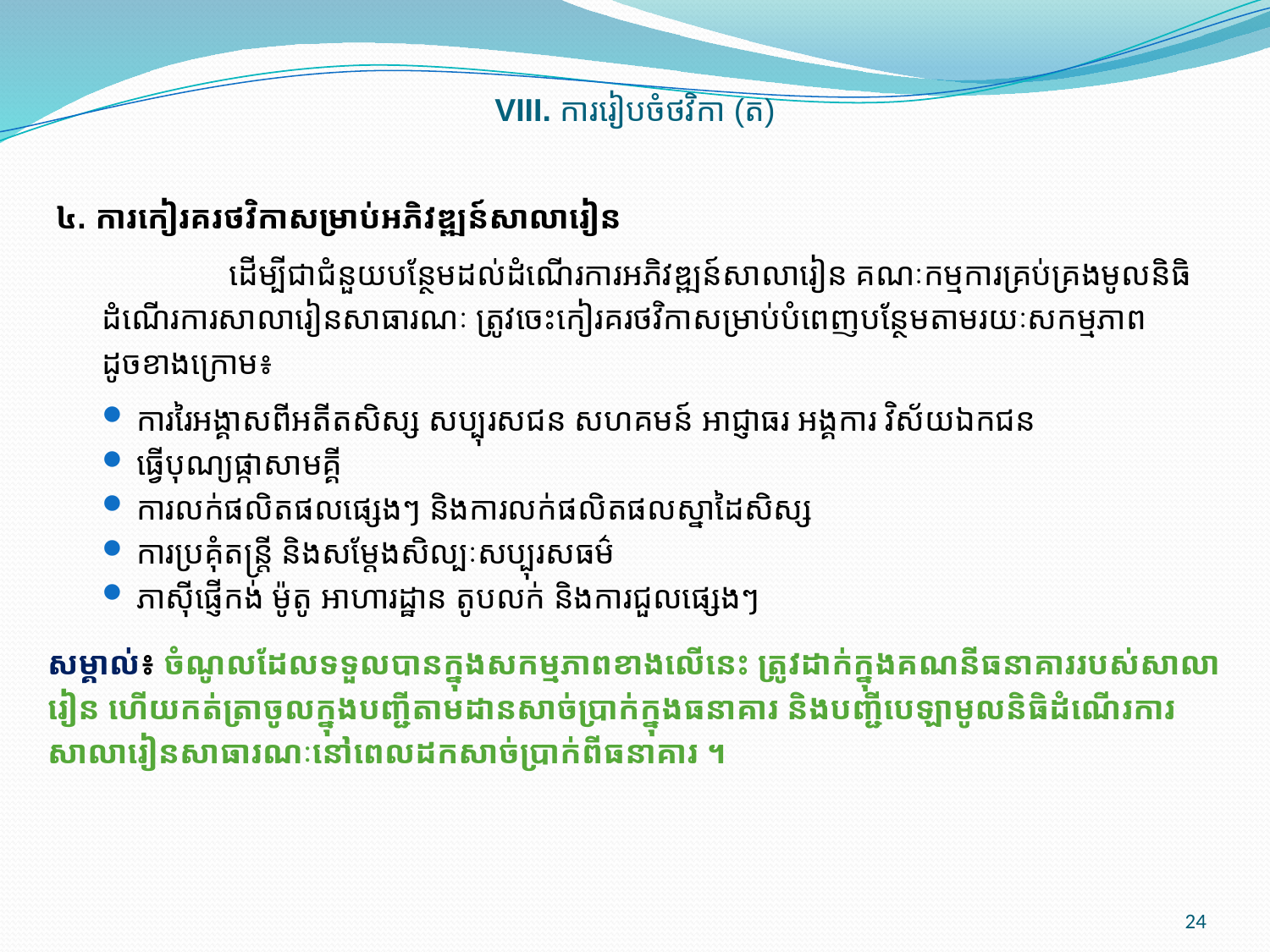

# VIII. ការរៀបចំថវិកា (ត)

 ៤. ការកៀរគរថវិកាសម្រាប់អភិវឌ្ឍន៍សាលារៀន

	ដើម្បីជាជំនួយបន្ថែមដល់ដំណើរការអភិវឌ្ឍន៍សាលារៀន គណៈកម្មការគ្រប់គ្រងមូលនិធិ
ដំណើរការសាលារៀនសាធារណៈ ត្រូវចេះកៀរគរថវិកាសម្រាប់បំពេញបន្ថែមតាមរយៈសកម្មភាព
ដូចខាងក្រោម៖

ការរៃអង្គាសពីអតីតសិស្ស សប្បុរសជន សហគមន៍ អាជ្ញាធរ អង្គការ វិស័យឯកជន
ធ្វើបុណ្យផ្កាសាមគ្គី
ការលក់ផលិតផលផ្សេងៗ និងការលក់ផលិតផលស្នាដៃសិស្ស
ការប្រគុំតន្ត្រី និងសម្តែងសិល្បៈសប្បុរសធម៌
ភាស៊ីផ្ញើកង់ ម៉ូតូ អាហារដ្ឋាន តូបលក់ និងការជួលផ្សេងៗ

សម្គាល់៖ ចំណូលដែលទទួលបានក្នុងសកម្មភាពខាងលើនេះ ត្រូវដាក់ក្នុងគណនីធនាគារ​របស់​សាលា
រៀន ហើយកត់ត្រាចូលក្នុងបញ្ជីតាមដានសាច់ប្រាក់ក្នុងធនាគារ និងបញ្ជីបេឡាមូលនិធិដំណើរការ​​
សាលារៀនសាធារណៈ​នៅពេលដកសាច់ប្រាក់ពីធនាគារ ។

24